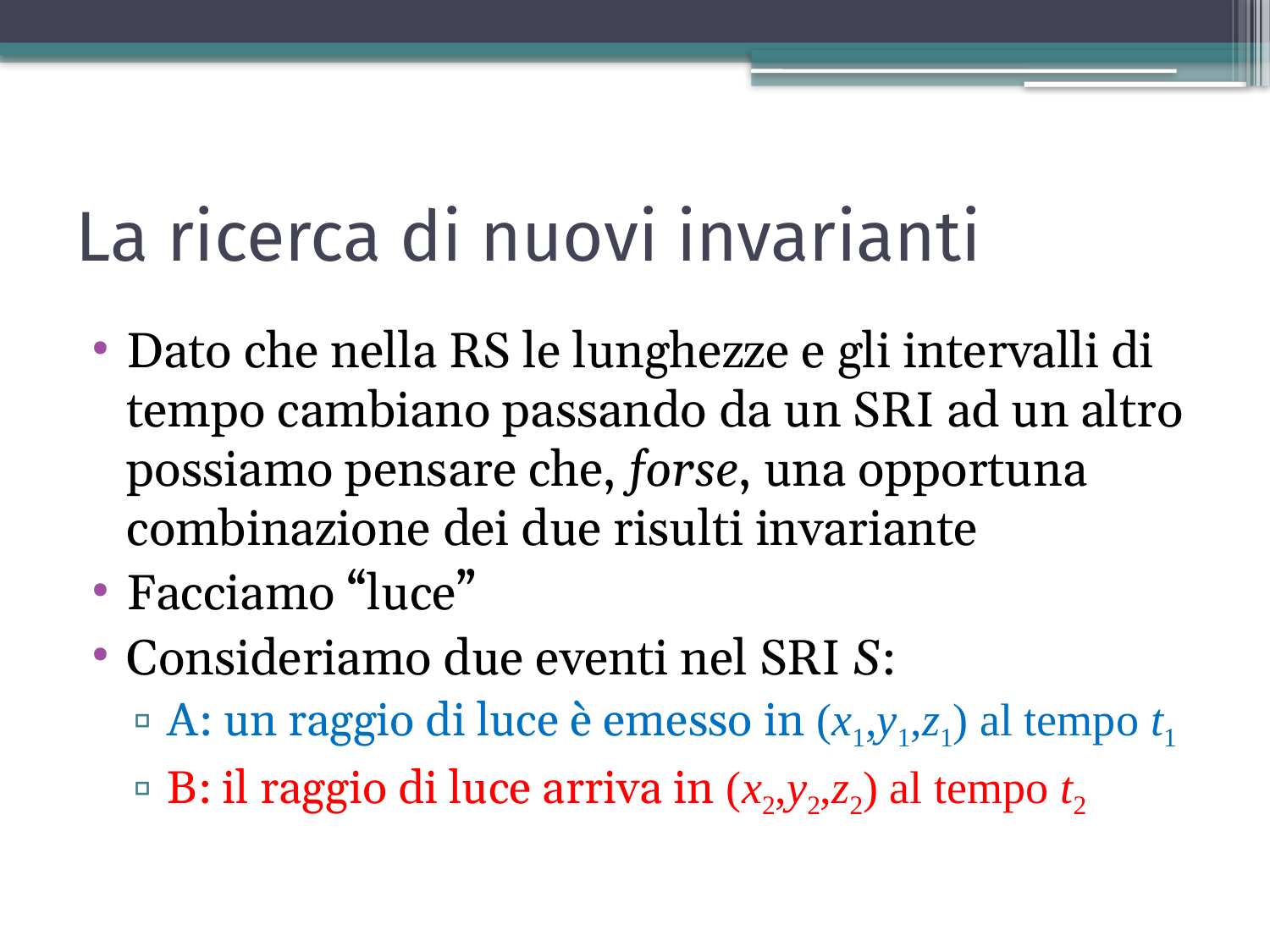

# La ricerca di nuovi invarianti
Dato che nella RS le lunghezze e gli intervalli di tempo cambiano passando da un SRI ad un altro possiamo pensare che, forse, una opportuna combinazione dei due risulti invariante
Facciamo “luce”
Consideriamo due eventi nel SRI S:
A: un raggio di luce è emesso in (x1,y1,z1) al tempo t1
B: il raggio di luce arriva in (x2,y2,z2) al tempo t2